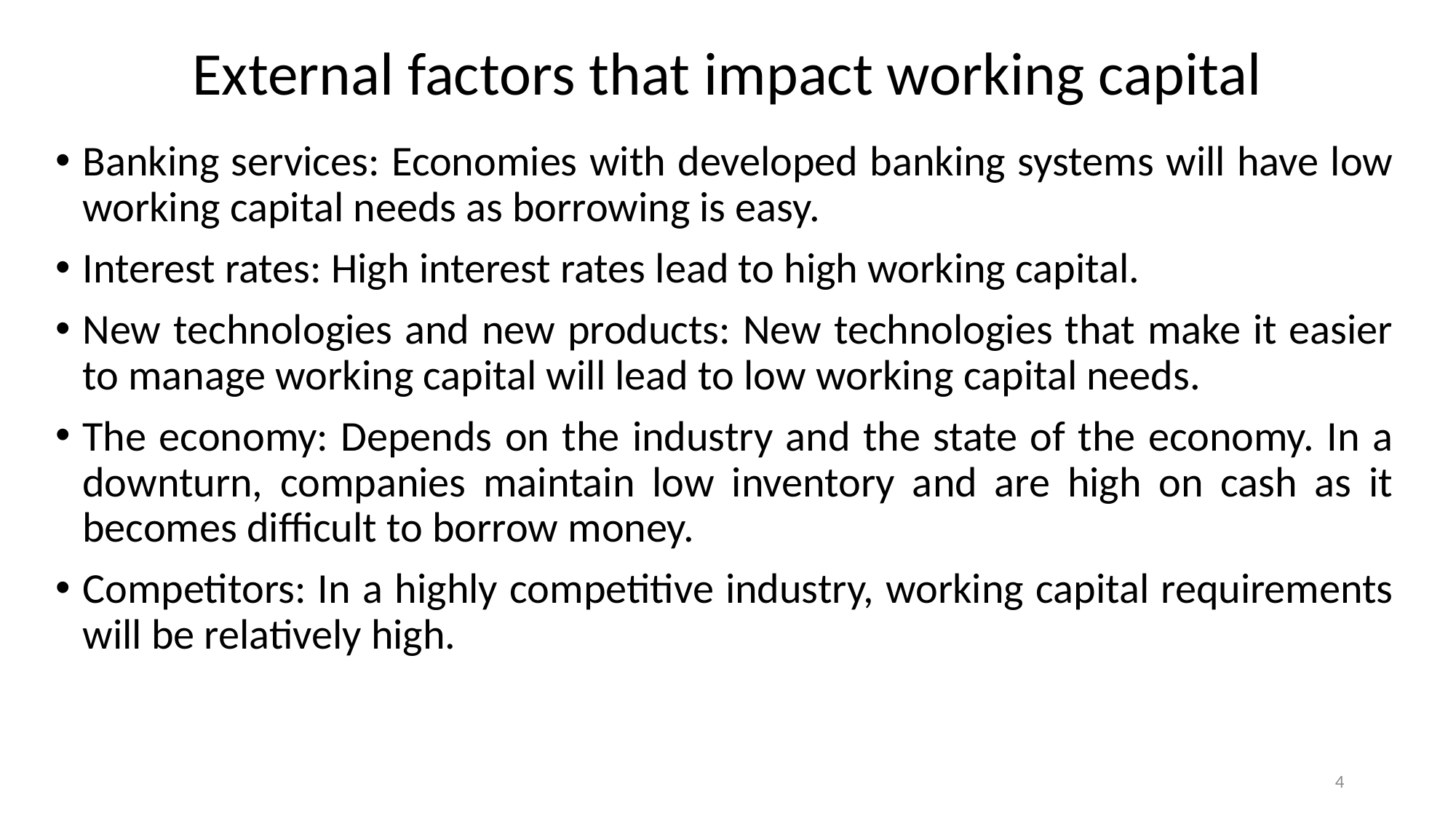

# External factors that impact working capital
Banking services: Economies with developed banking systems will have low working capital needs as borrowing is easy.
Interest rates: High interest rates lead to high working capital.
New technologies and new products: New technologies that make it easier to manage working capital will lead to low working capital needs.
The economy: Depends on the industry and the state of the economy. In a downturn, companies maintain low inventory and are high on cash as it becomes difficult to borrow money.
Competitors: In a highly competitive industry, working capital requirements will be relatively high.
4